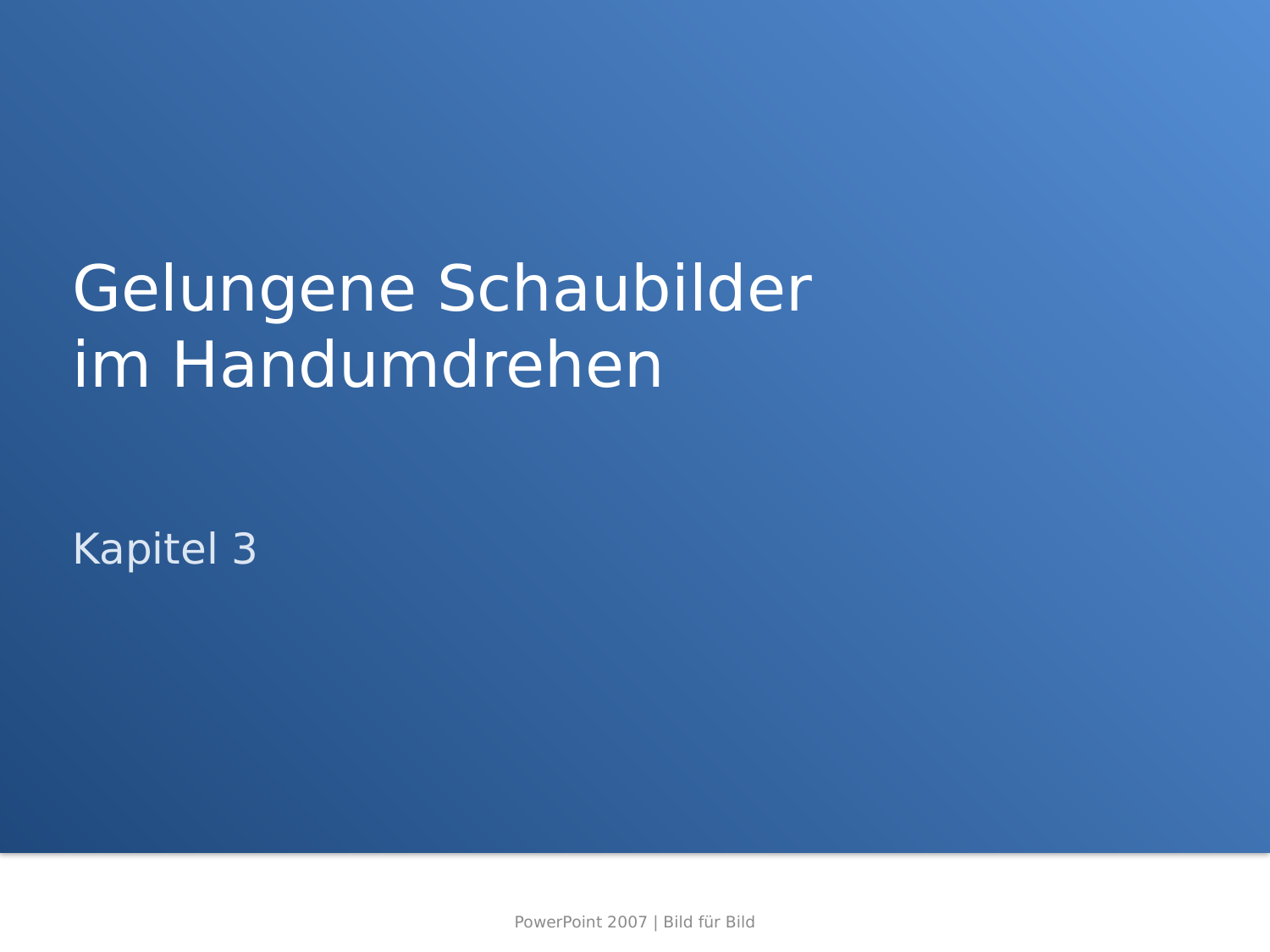

# Gelungene Schaubilder im Handumdrehen
Kapitel 3
PowerPoint 2007 | Bild für Bild